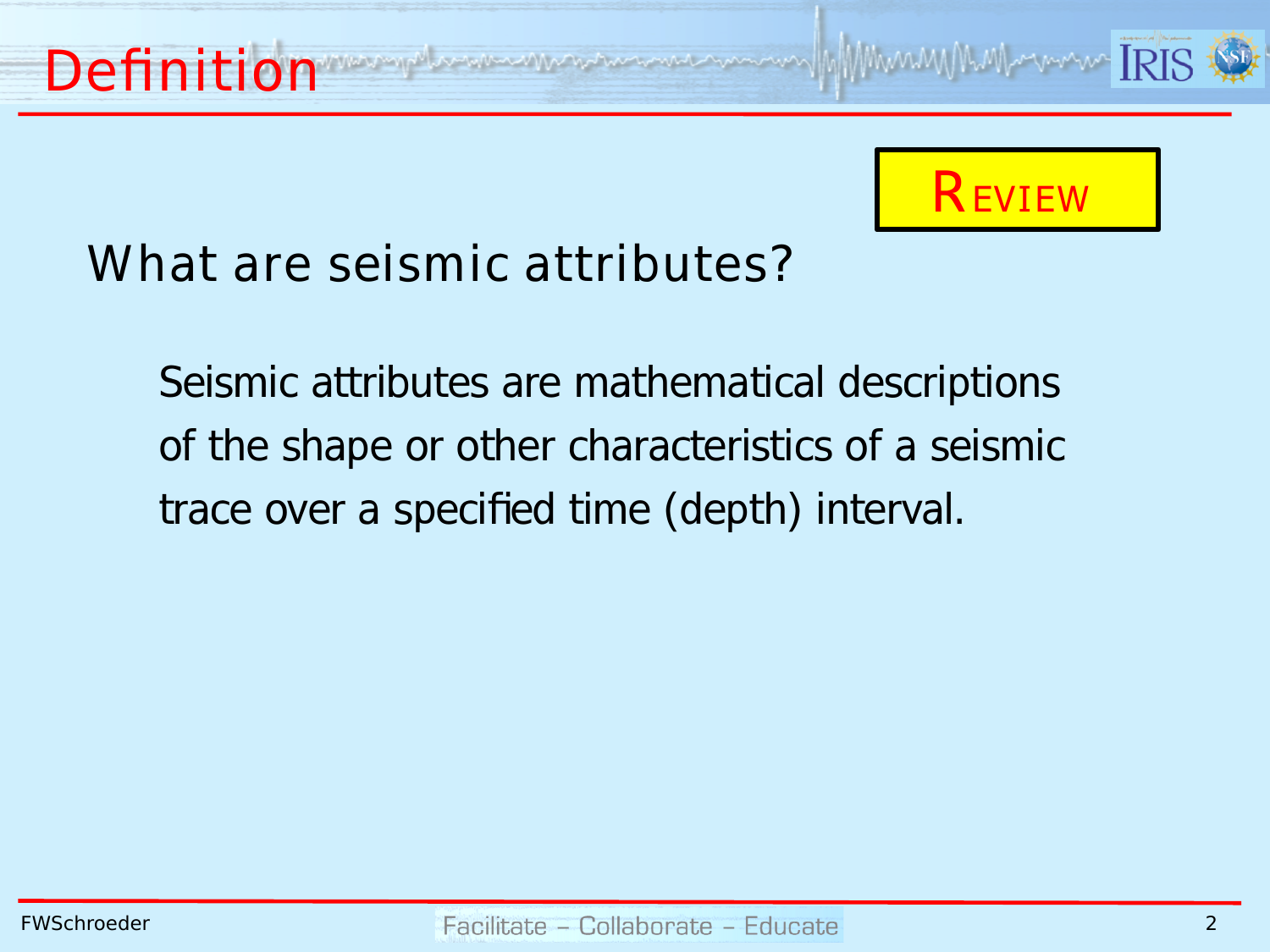

# Definition
REVIEW
What are seismic attributes?
Seismic attributes are mathematical descriptions of the shape or other characteristics of a seismic trace over a specified time (depth) interval.